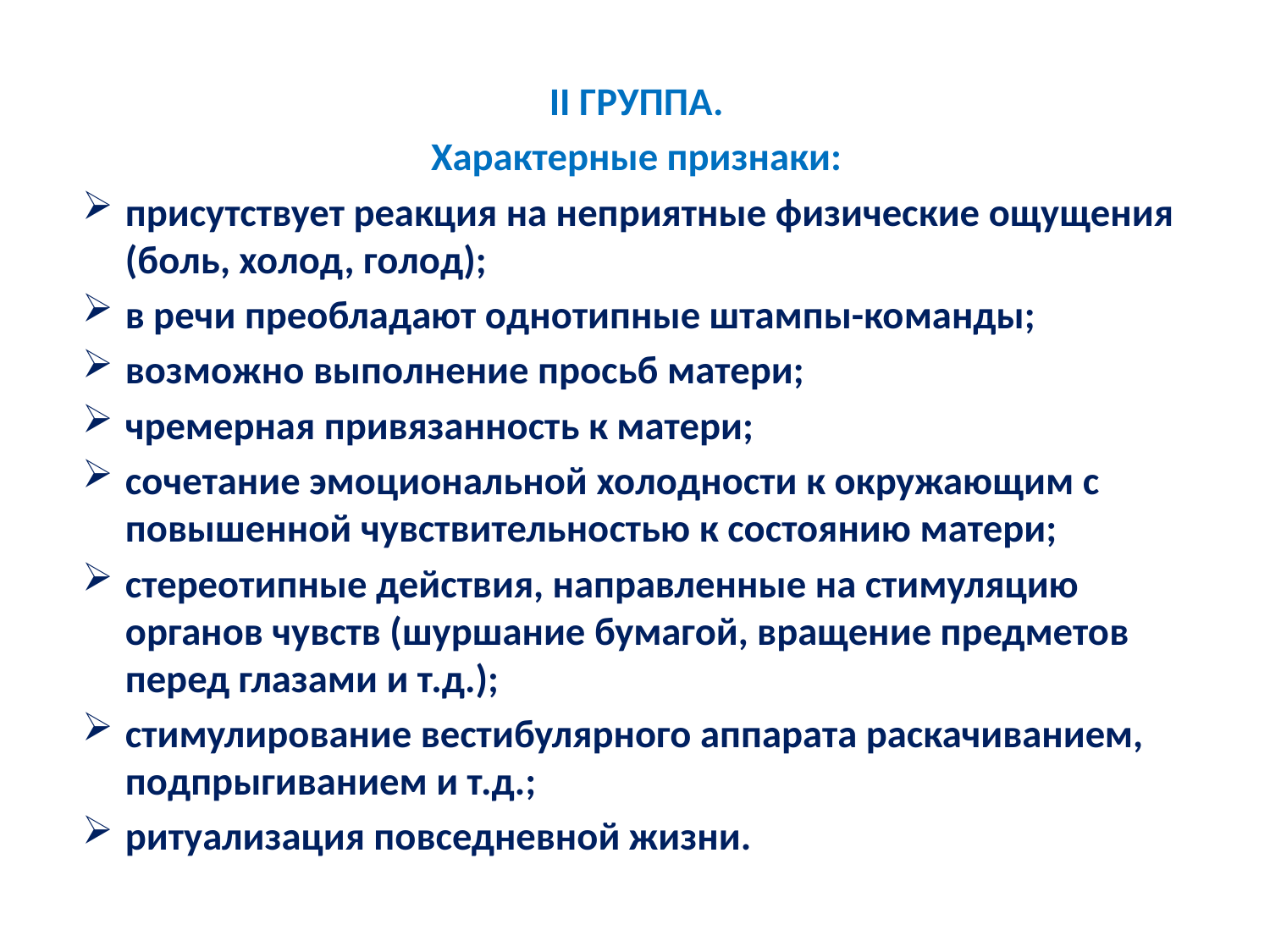

II ГРУППА.
Характерные признаки:
присутствует реакция на неприятные физические ощущения (боль, холод, голод);
в речи преобладают однотипные штампы-команды;
возможно выполнение просьб матери;
чремерная привязанность к матери;
сочетание эмоциональной холодности к окружающим с повышенной чувствительностью к состоянию матери;
стереотипные действия, направленные на стимуляцию органов чувств (шуршание бумагой, вращение предметов перед глазами и т.д.);
стимулирование вестибулярного аппарата раскачиванием, подпрыгиванием и т.д.;
ритуализация повседневной жизни.